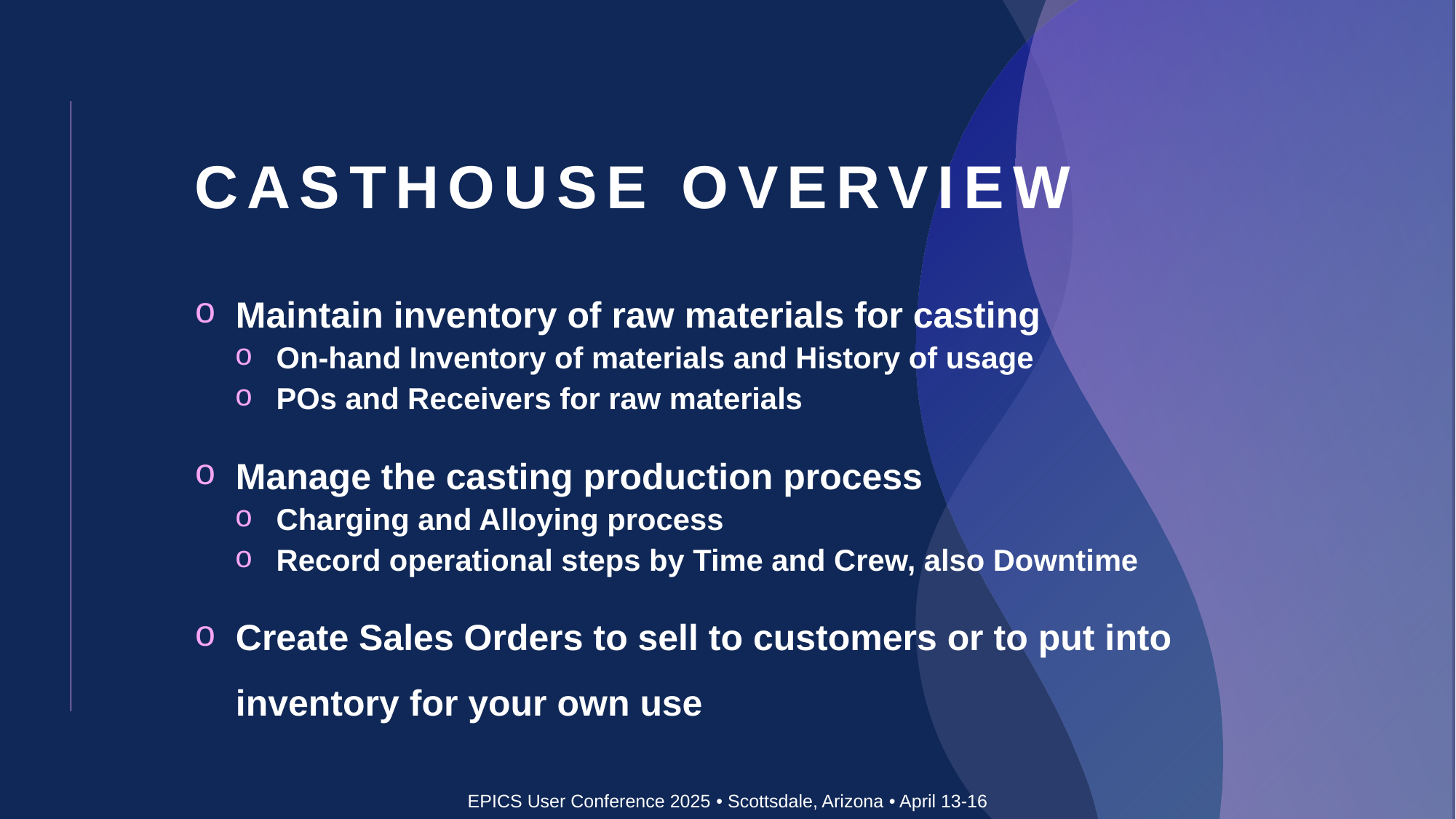

# Casthouse Overview
Maintain inventory of raw materials for casting
On-hand Inventory of materials and History of usage
POs and Receivers for raw materials
Manage the casting production process
Charging and Alloying process
Record operational steps by Time and Crew, also Downtime
Create Sales Orders to sell to customers or to put into inventory for your own use